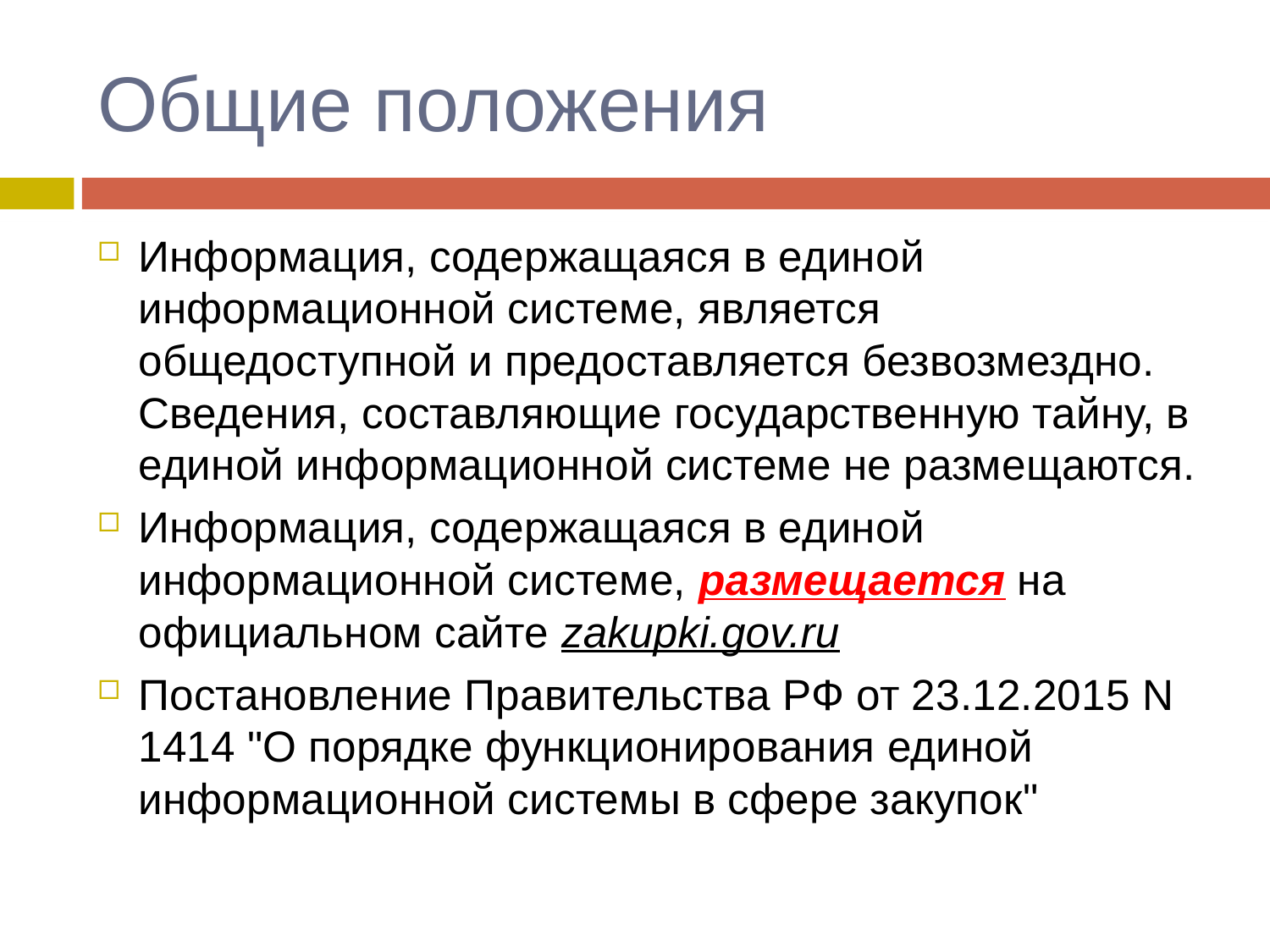

# Общие положения
Информация, содержащаяся в единой информационной системе, является общедоступной и предоставляется безвозмездно. Сведения, составляющие государственную тайну, в единой информационной системе не размещаются.
Информация, содержащаяся в единой информационной системе, размещается на официальном сайте zakupki.gov.ru
Постановление Правительства РФ от 23.12.2015 N 1414 "О порядке функционирования единой информационной системы в сфере закупок"